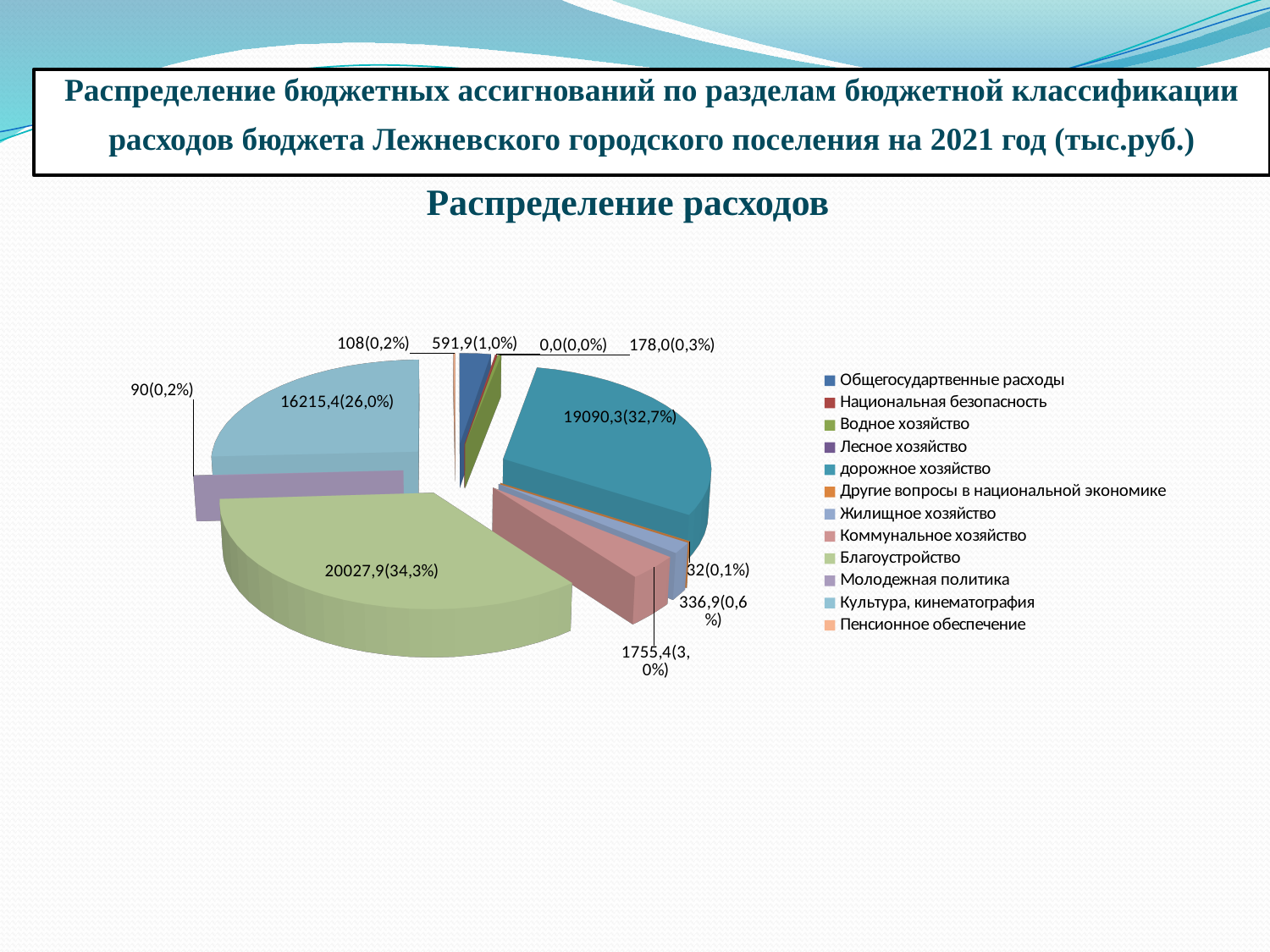

Распределение бюджетных ассигнований по разделам бюджетной классификации
расходов бюджета Лежневского городского поселения на 2021 год (тыс.руб.)

[unsupported chart]

       Распределение расходов